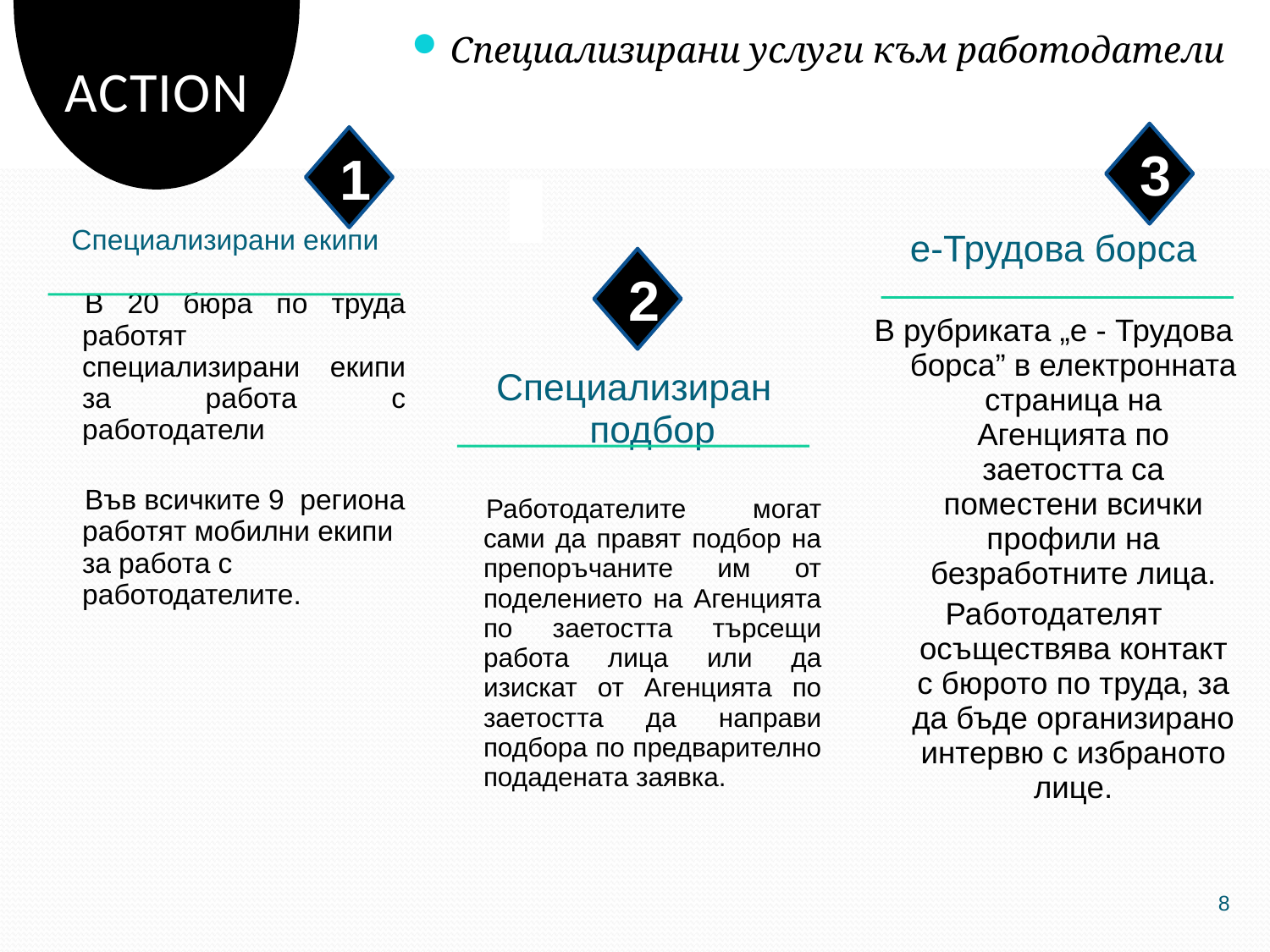

Специализирани услуги към работодатели
# ACTION

3

1

1
Специализирани екипи
В 20 бюра по труда работят специализирани екипи за работа с работодатели
Във всичките 9  региона работят мобилни екипи за работа с работодателите.
е-Трудова борса
В рубриката „е - Трудова борса” в електронната страница на Агенцията по заетостта са поместени всички профили на безработните лица.
Работодателят осъществява контакт с бюрото по труда, за да бъде организирано интервю с избраното лице.

2

Специализиран подбор
Работодателите могат сами да правят подбор на препоръчаните им от поделението на Агенцията по заетостта търсещи работа лица или да изискат от Агенцията по заетостта да направи подбора по предварително подадената заявка.

8